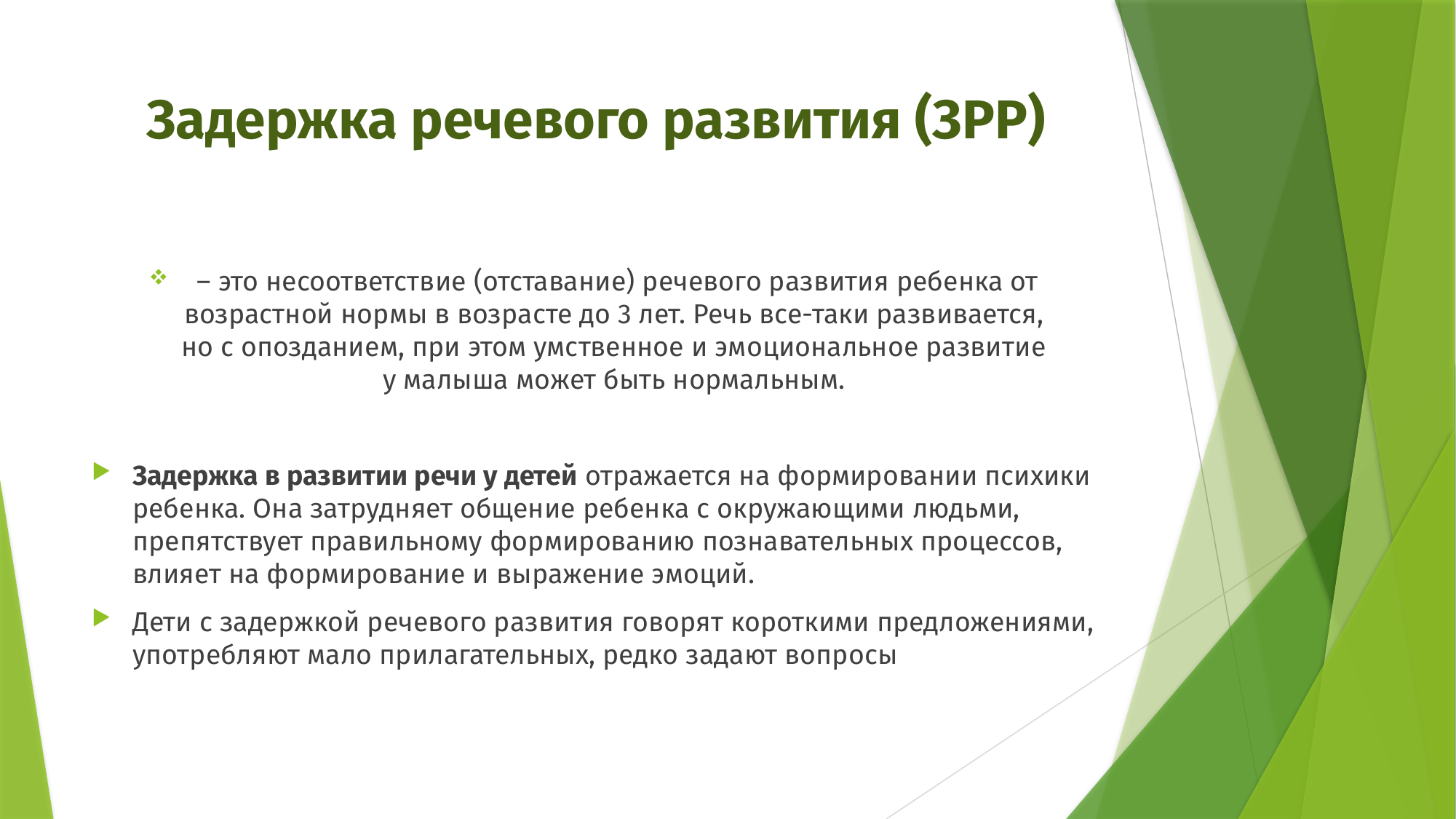

# Задержка речевого развития (ЗРР)
 – это несоответствие (отставание) речевого развития ребенка от возрастной нормы в возрасте до 3 лет. Речь все-таки развивается, но с опозданием, при этом умственное и эмоциональное развитие у малыша может быть нормальным.

Задержка в развитии речи у детей отражается на формировании психики ребенка. Она затрудняет общение ребенка с окружающими людьми, препятствует правильному формированию познавательных процессов, влияет на формирование и выражение эмоций.
Дети с задержкой речевого развития говорят короткими предложениями, употребляют мало прилагательных, редко задают вопросы